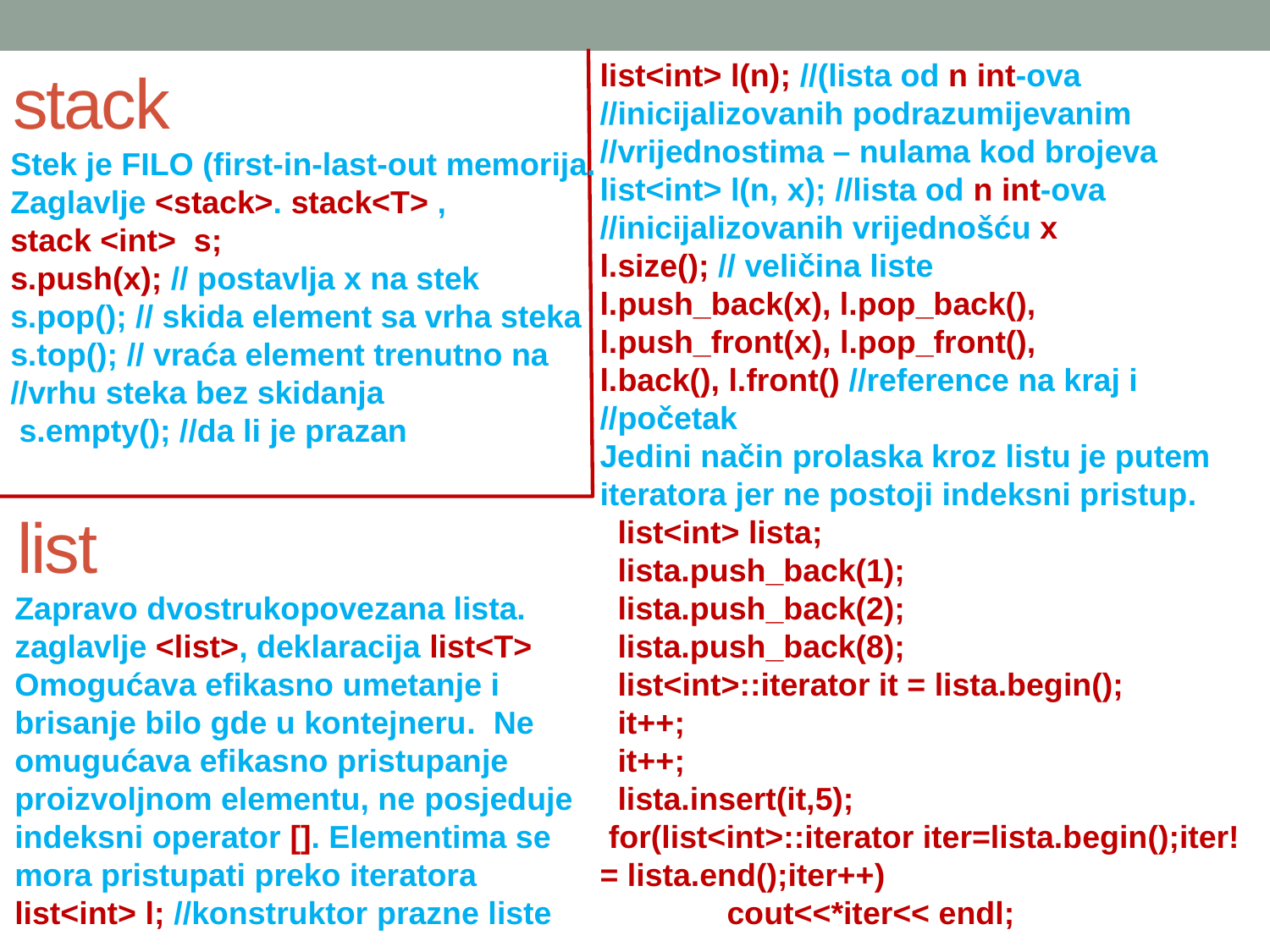

stack

list<int> l(n); //(lista od n int-ova //inicijalizovanih podrazumijevanim
//vrijednostima – nulama kod brojeva
list<int> l(n, x); //lista od n int-ova //inicijalizovanih vrijednošću x
l.size(); // veličina liste
l.push_back(x), l.pop_back(), l.push_front(x), l.pop_front(),
l.back(), l.front() //reference na kraj i //početak
Jedini način prolaska kroz listu je putem iteratora jer ne postoji indeksni pristup.
  list<int> lista;
  lista.push_back(1);
  lista.push_back(2);
  lista.push_back(8);
  list<int>::iterator it = lista.begin();
  it++;
  it++;
  lista.insert(it,5);
 for(list<int>::iterator iter=lista.begin();iter!= lista.end();iter++)
	cout<<*iter<< endl;

Stek je FILO (first-in-last-out memorija.
Zaglavlje <stack>. stack<T> ,
stack <int>  s;
s.push(x); // postavlja x na stek
s.pop(); // skida element sa vrha steka
s.top(); // vraća element trenutno na //vrhu steka bez skidanja
 s.empty(); //da li je prazan

list
Zapravo dvostrukopovezana lista. zaglavlje <list>, deklaracija list<T>
Omogućava efikasno umetanje i brisanje bilo gde u kontejneru.  Ne omugućava efikasno pristupanje proizvoljnom elementu, ne posjeduje indeksni operator []. Elementima se mora pristupati preko iteratora
list<int> l; //konstruktor prazne liste